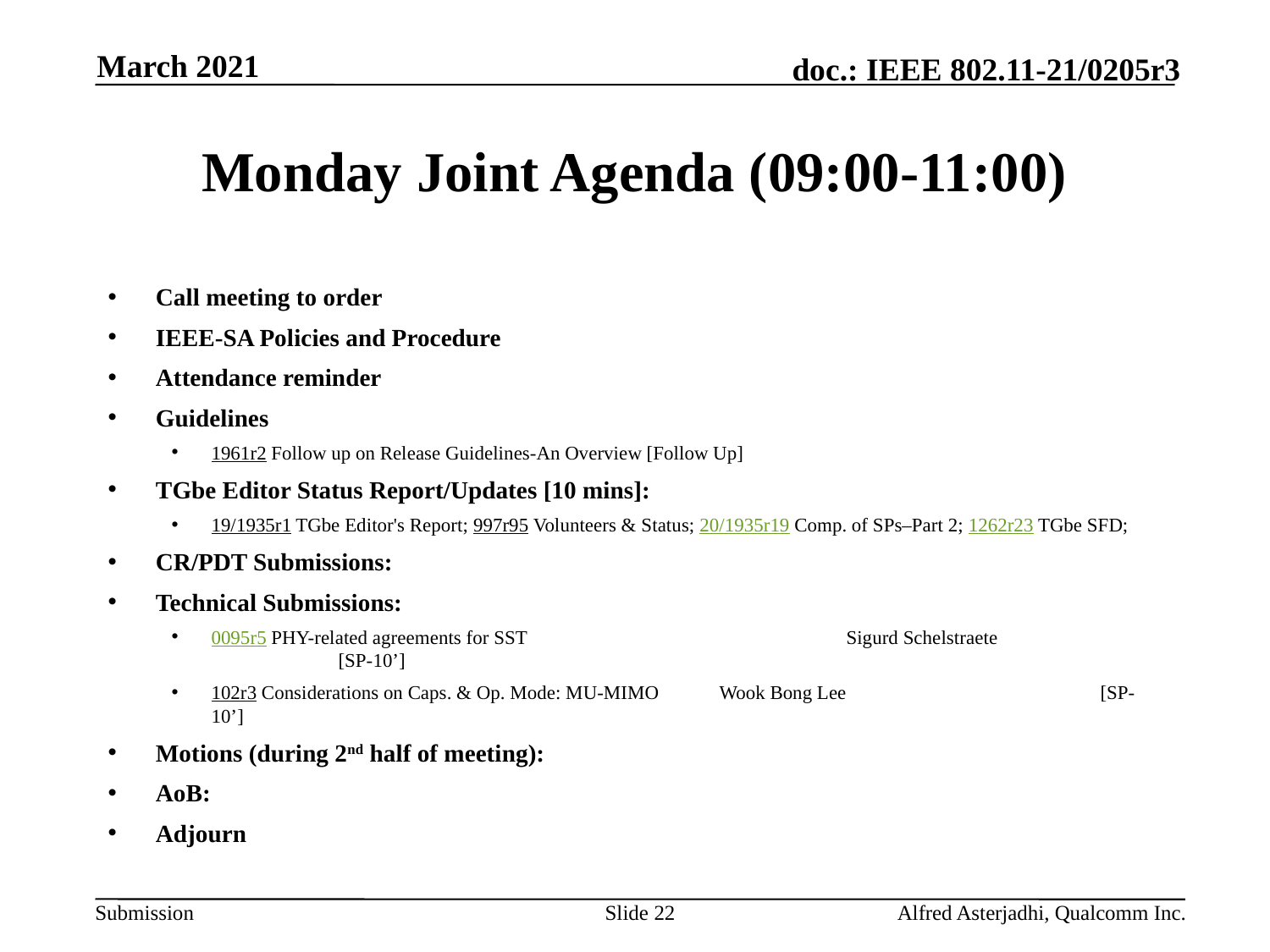

March 2021
# Monday Joint Agenda (09:00-11:00)
Call meeting to order
IEEE-SA Policies and Procedure
Attendance reminder
Guidelines
1961r2 Follow up on Release Guidelines-An Overview [Follow Up]
TGbe Editor Status Report/Updates [10 mins]:
19/1935r1 TGbe Editor's Report; 997r95 Volunteers & Status; 20/1935r19 Comp. of SPs–Part 2; 1262r23 TGbe SFD;
CR/PDT Submissions:
Technical Submissions:
0095r5 PHY-related agreements for SST			Sigurd Schelstraete		[SP-10’]
102r3 Considerations on Caps. & Op. Mode: MU-MIMO	Wook Bong Lee		[SP-10’]
Motions (during 2nd half of meeting):
AoB:
Adjourn

Slide 22
Alfred Asterjadhi, Qualcomm Inc.